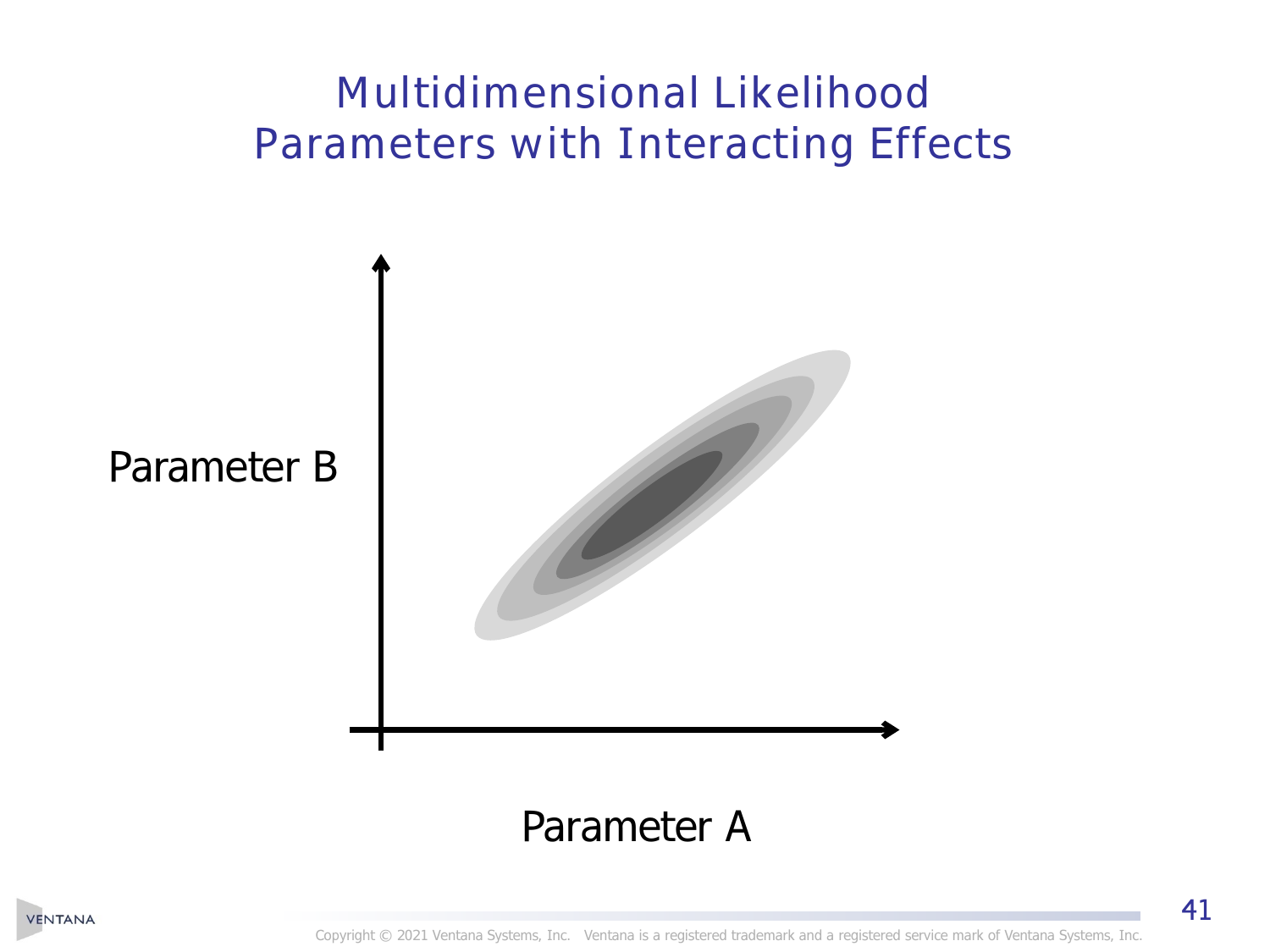

# Multidimensional Likelihood Parameters with Interacting Effects
Parameter B

Parameter A